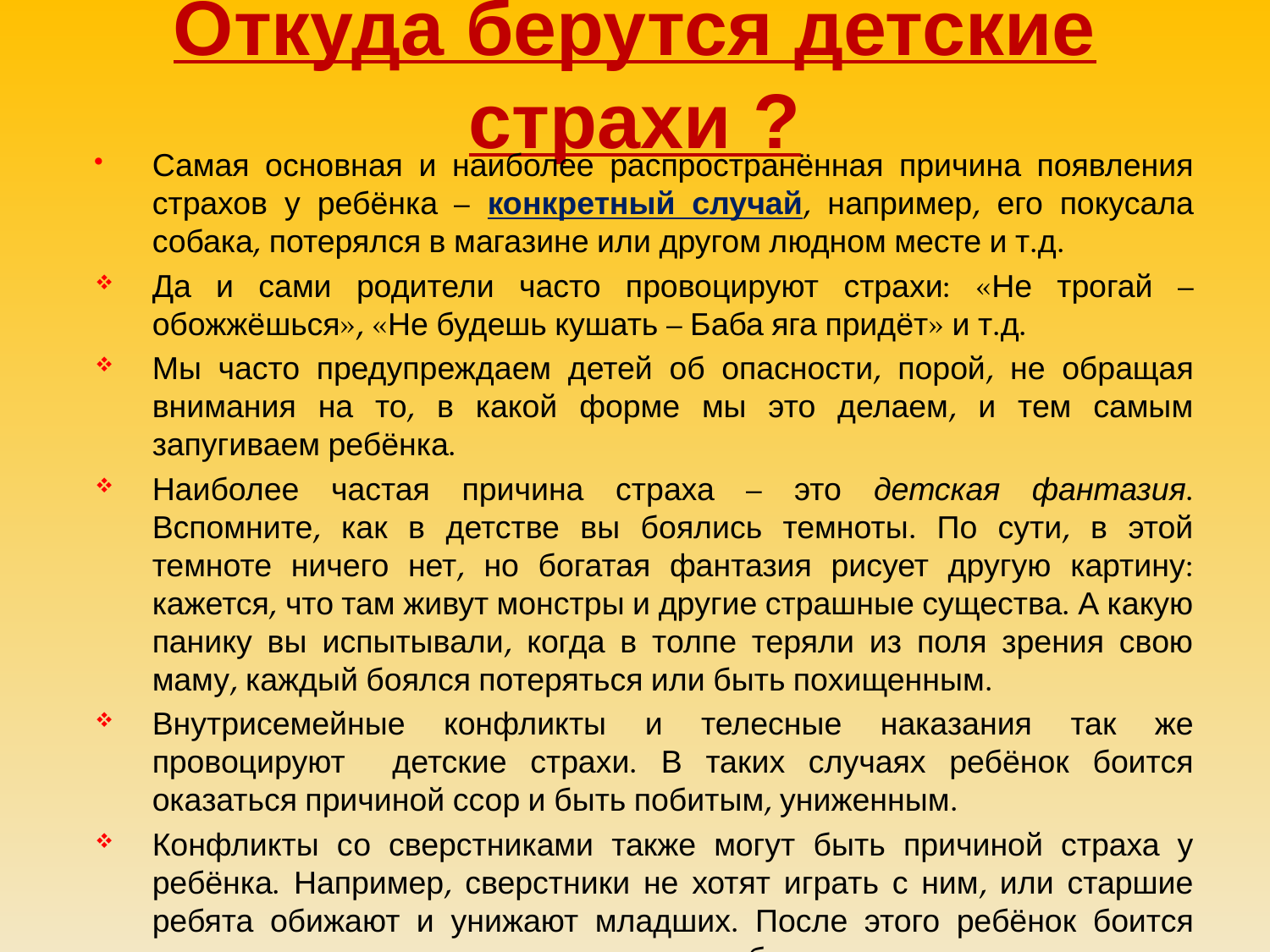

# Откуда берутся детские страхи ?
Самая основная и наиболее распространённая причина появления страхов у ребёнка – конкретный случай, например, его покусала собака, потерялся в магазине или другом людном месте и т.д.
Да и сами родители часто провоцируют страхи: «Не трогай – обожжёшься», «Не будешь кушать – Баба яга придёт» и т.д.
Мы часто предупреждаем детей об опасности, порой, не обращая внимания на то, в какой форме мы это делаем, и тем самым запугиваем ребёнка.
Наиболее частая причина страха – это детская фантазия. Вспомните, как в детстве вы боялись темноты. По сути, в этой темноте ничего нет, но богатая фантазия рисует другую картину: кажется, что там живут монстры и другие страшные существа. А какую панику вы испытывали, когда в толпе теряли из поля зрения свою маму, каждый боялся потеряться или быть похищенным.
Внутрисемейные конфликты и телесные наказания так же провоцируют  детские страхи. В таких случаях ребёнок боится оказаться причиной ссор и быть побитым, униженным.
Конфликты со сверстниками также могут быть причиной страха у ребёнка. Например, сверстники не хотят играть с ним, или старшие ребята обижают и унижают младших. После этого ребёнок боится знакомиться с людьми, находиться в обществе, часто замыкается в себе.